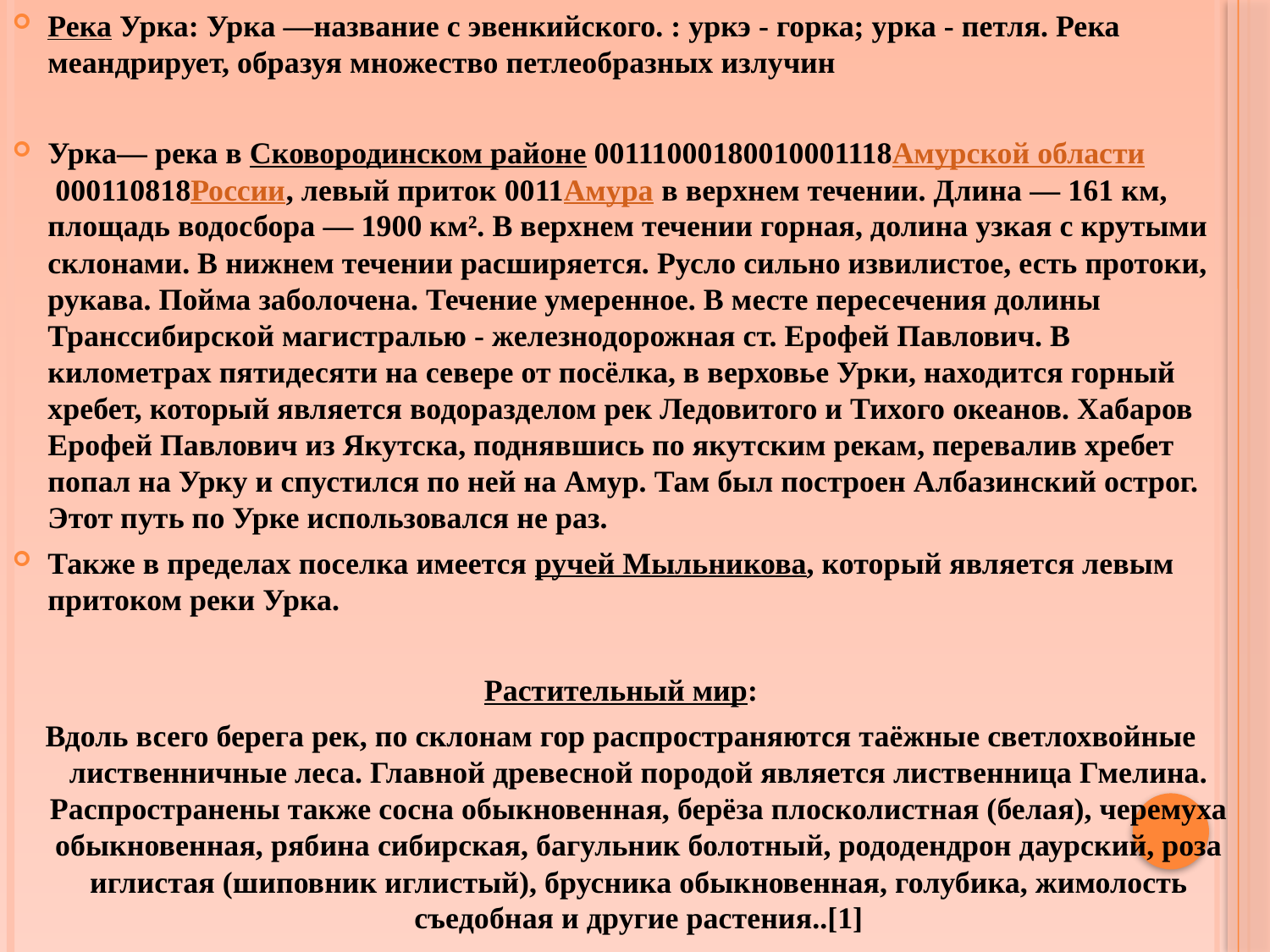

Река Урка: Урка —название с эвенкийского. : уркэ - горка; урка - петля. Река меандрирует, образуя множество петлеобразных излучин

Урка— река в Сковородинском районе 00111000180010001118Амурской области 000110818России, левый приток 0011Амура в верхнем течении. Длина — 161 км, площадь водосбора — 1900 км². В верхнем течении горная, долина узкая с крутыми склонами. В нижнем течении расширяется. Русло сильно извилистое, есть протоки, рукава. Пойма заболочена. Течение умеренное. В месте пересечения долины Транссибирской магистралью - железнодорожная ст. Ерофей Павлович. В километрах пятидесяти на севере от посёлка, в верховье Урки, находится горный хребет, который является водоразделом рек Ледовитого и Тихого океанов. Хабаров Ерофей Павлович из Якутска, поднявшись по якутским рекам, перевалив хребет попал на Урку и спустился по ней на Амур. Там был построен Албазинский острог. Этот путь по Урке использовался не раз.
Также в пределах поселка имеется ручей Мыльникова, который является левым притоком реки Урка.

Растительный мир:
Вдоль всего берега рек, по склонам гор распространяются таёжные светлохвойные лиственничные леса. Главной древесной породой является лиственница Гмелина. Распространены также сосна обыкновенная, берёза плосколистная (белая), черемуха обыкновенная, рябина сибирская, багульник болотный, рододендрон даурский, роза иглистая (шиповник иглистый), брусника обыкновенная, голубика, жимолость съедобная и другие растения..[1]